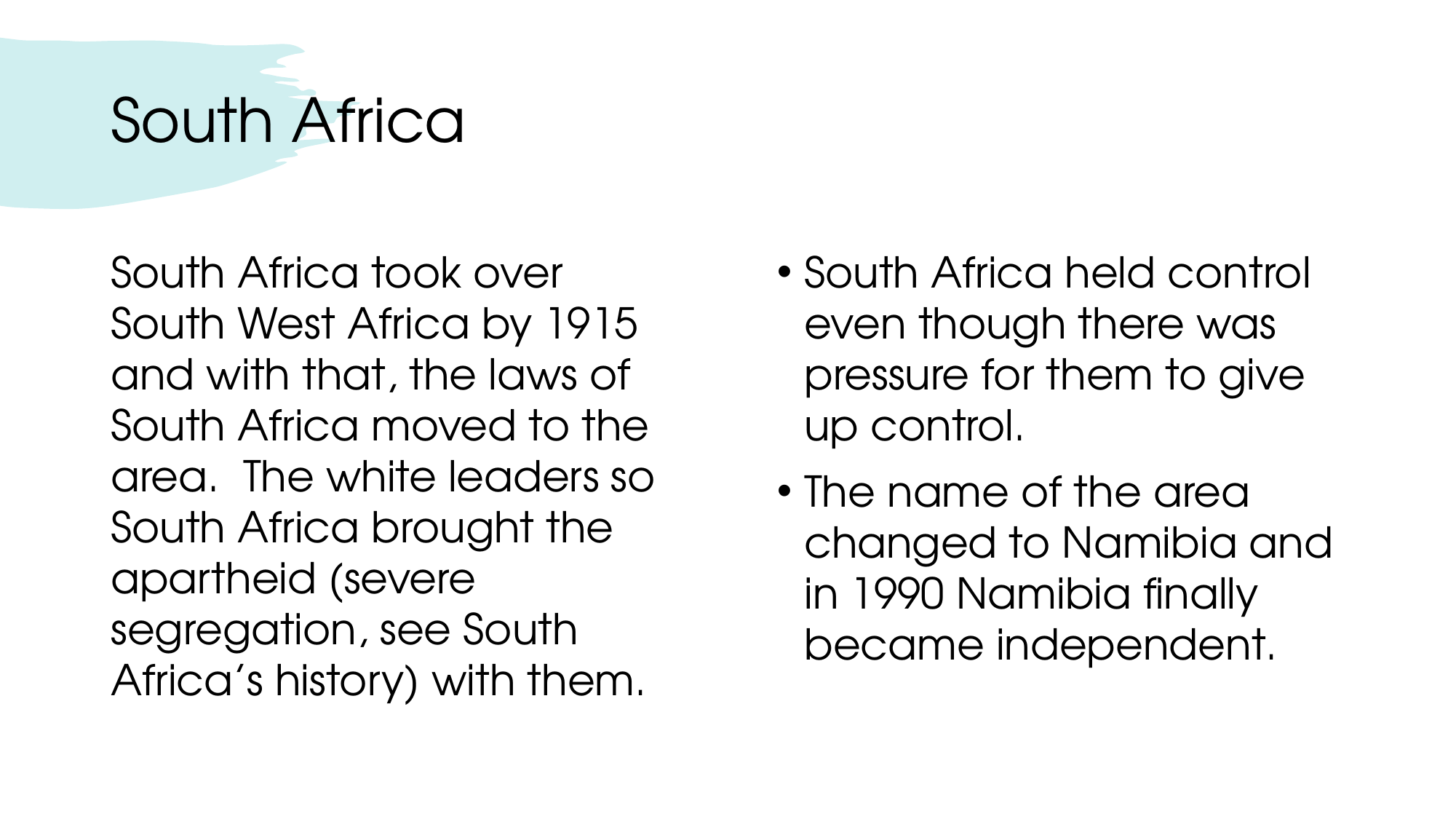

# South Africa
South Africa took over South West Africa by 1915 and with that, the laws of South Africa moved to the area.  The white leaders so South Africa brought the apartheid (severe segregation, see South Africa’s history) with them.
South Africa held control even though there was pressure for them to give up control.
The name of the area changed to Namibia and in 1990 Namibia finally became independent.